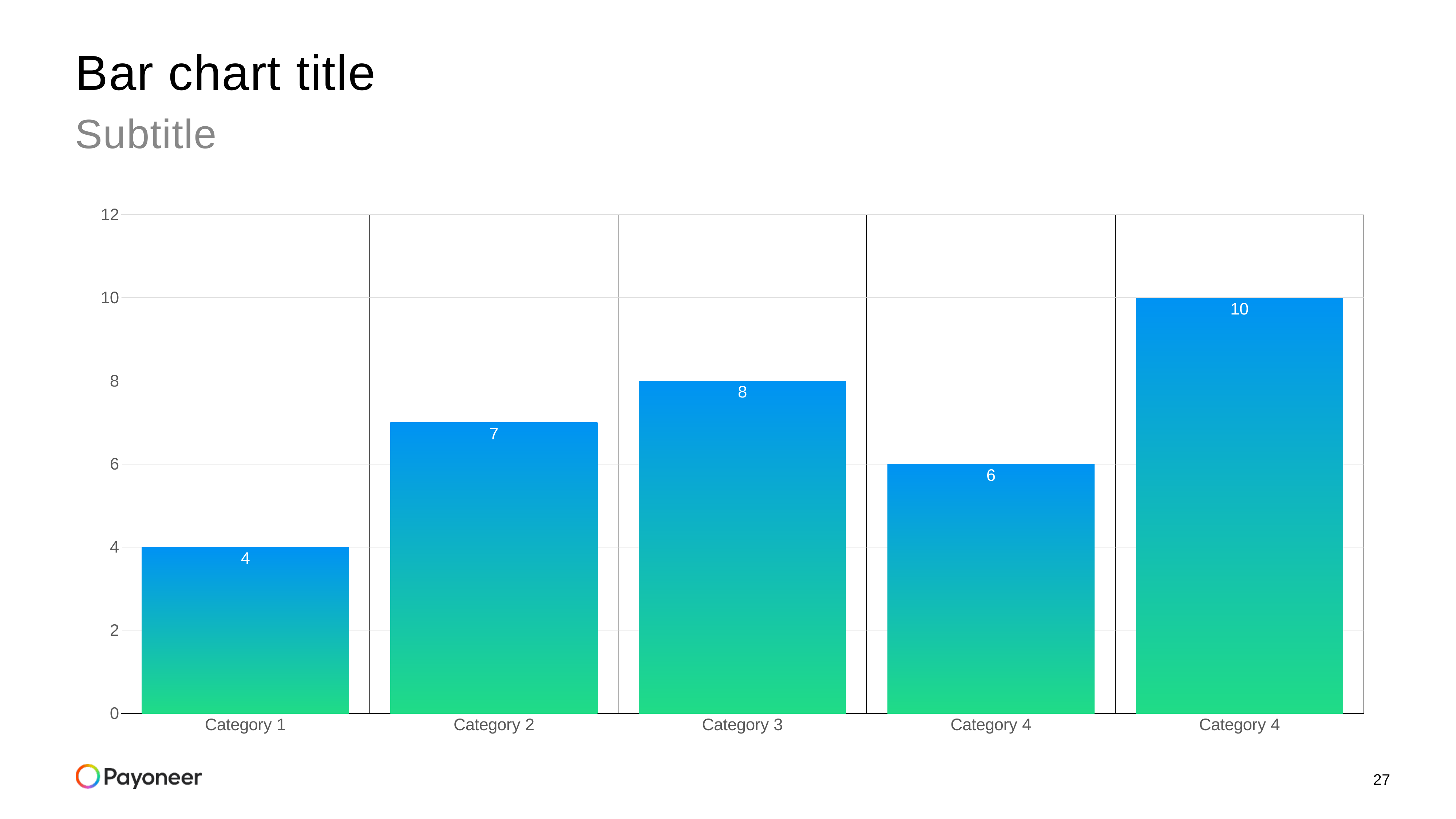

# Bar chart title
Subtitle

### Chart

| Category | Series 1 |
|---|---|
| Category 1 | 4.0 |
| Category 2 | 7.0 |
| Category 3 | 8.0 |
| Category 4 | 6.0 |
| Category 4 | 10.0 |
27